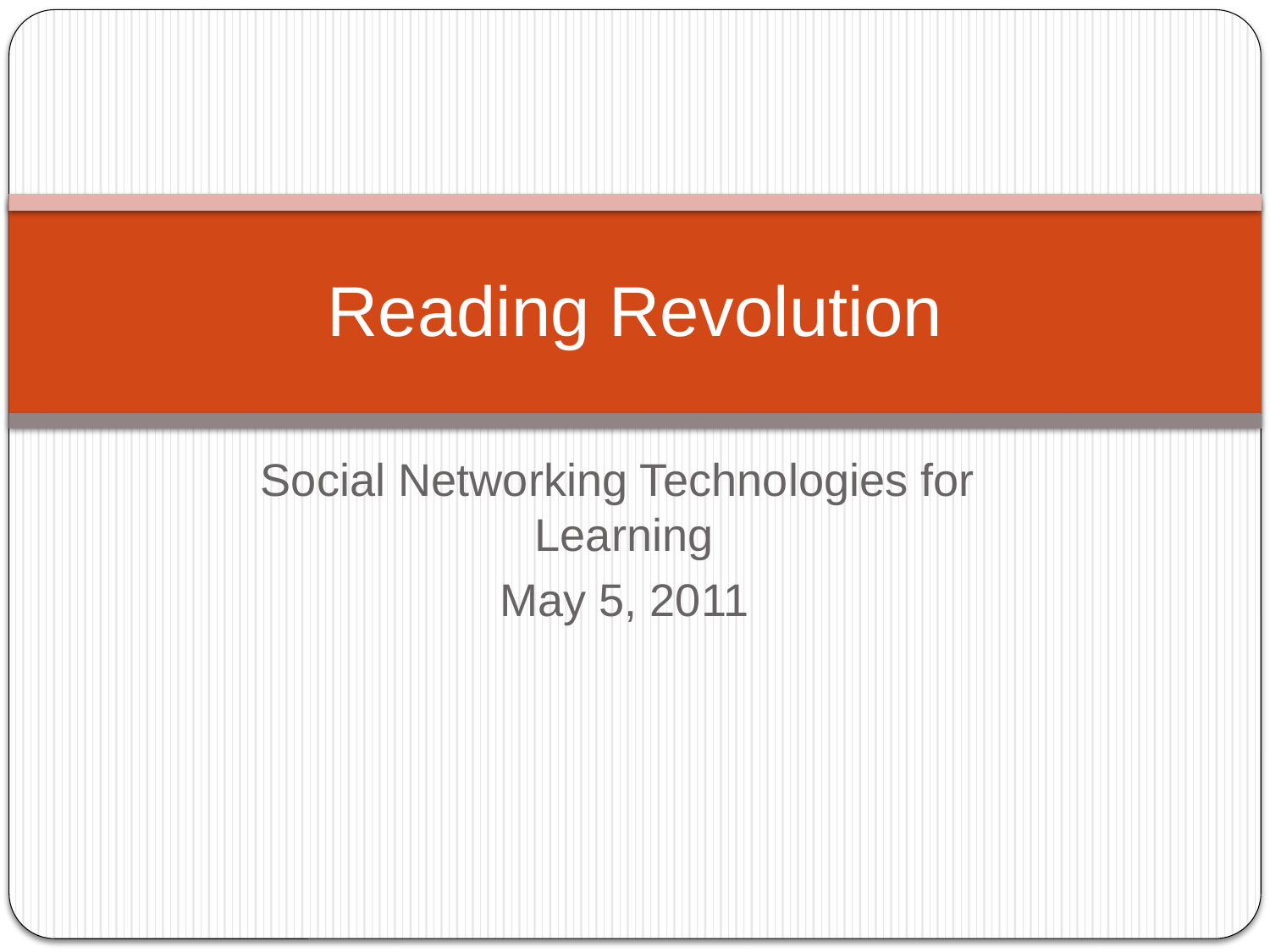

# Reading Revolution
Social Networking Technologies for  Learning
May 5, 2011